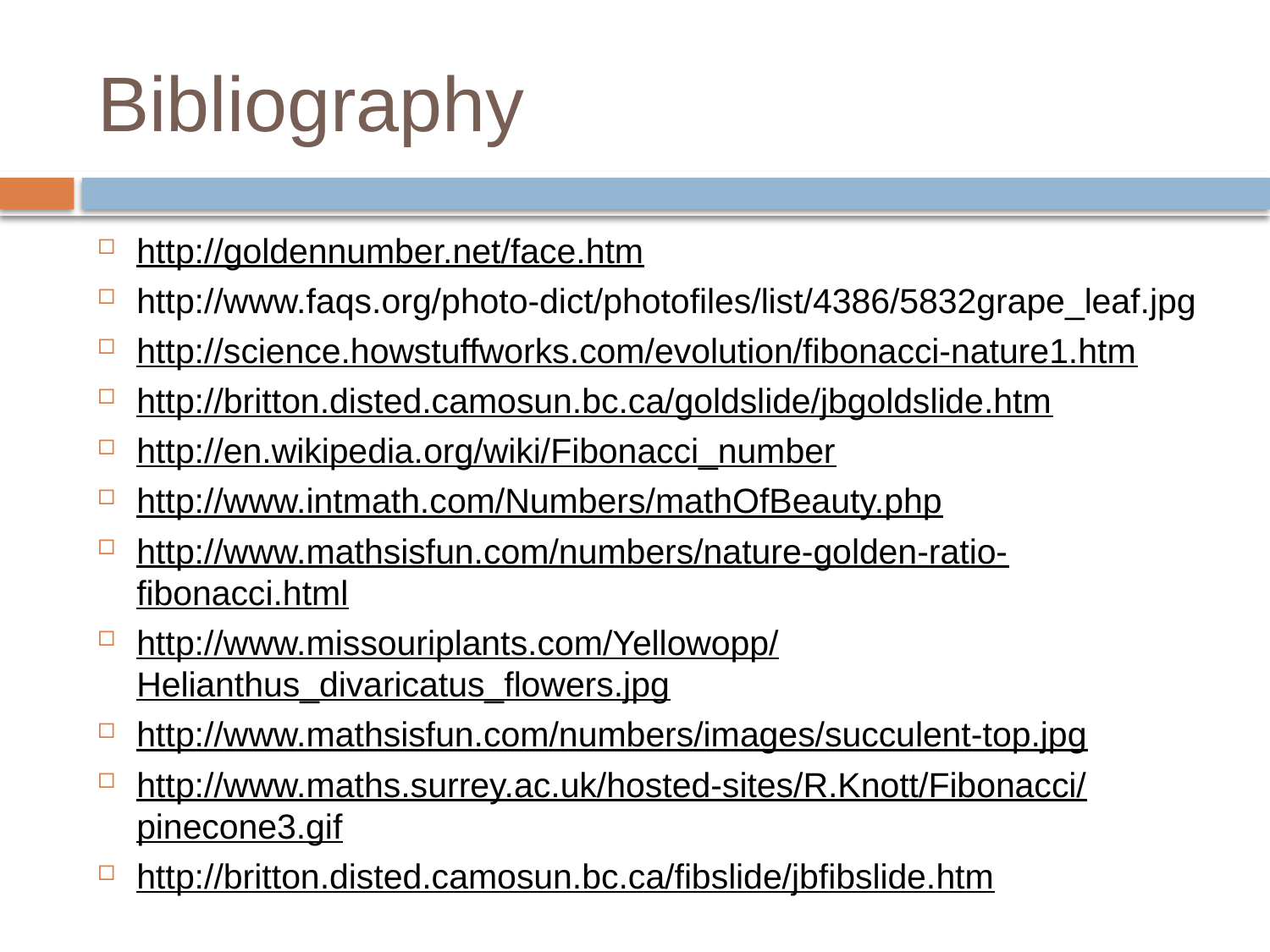

# Bibliography
http://goldennumber.net/face.htm
http://www.faqs.org/photo-dict/photofiles/list/4386/5832grape_leaf.jpg
http://science.howstuffworks.com/evolution/fibonacci-nature1.htm
http://britton.disted.camosun.bc.ca/goldslide/jbgoldslide.htm
http://en.wikipedia.org/wiki/Fibonacci_number
http://www.intmath.com/Numbers/mathOfBeauty.php
http://www.mathsisfun.com/numbers/nature-golden-ratio-fibonacci.html
http://www.missouriplants.com/Yellowopp/Helianthus_divaricatus_flowers.jpg
http://www.mathsisfun.com/numbers/images/succulent-top.jpg
http://www.maths.surrey.ac.uk/hosted-sites/R.Knott/Fibonacci/pinecone3.gif
http://britton.disted.camosun.bc.ca/fibslide/jbfibslide.htm